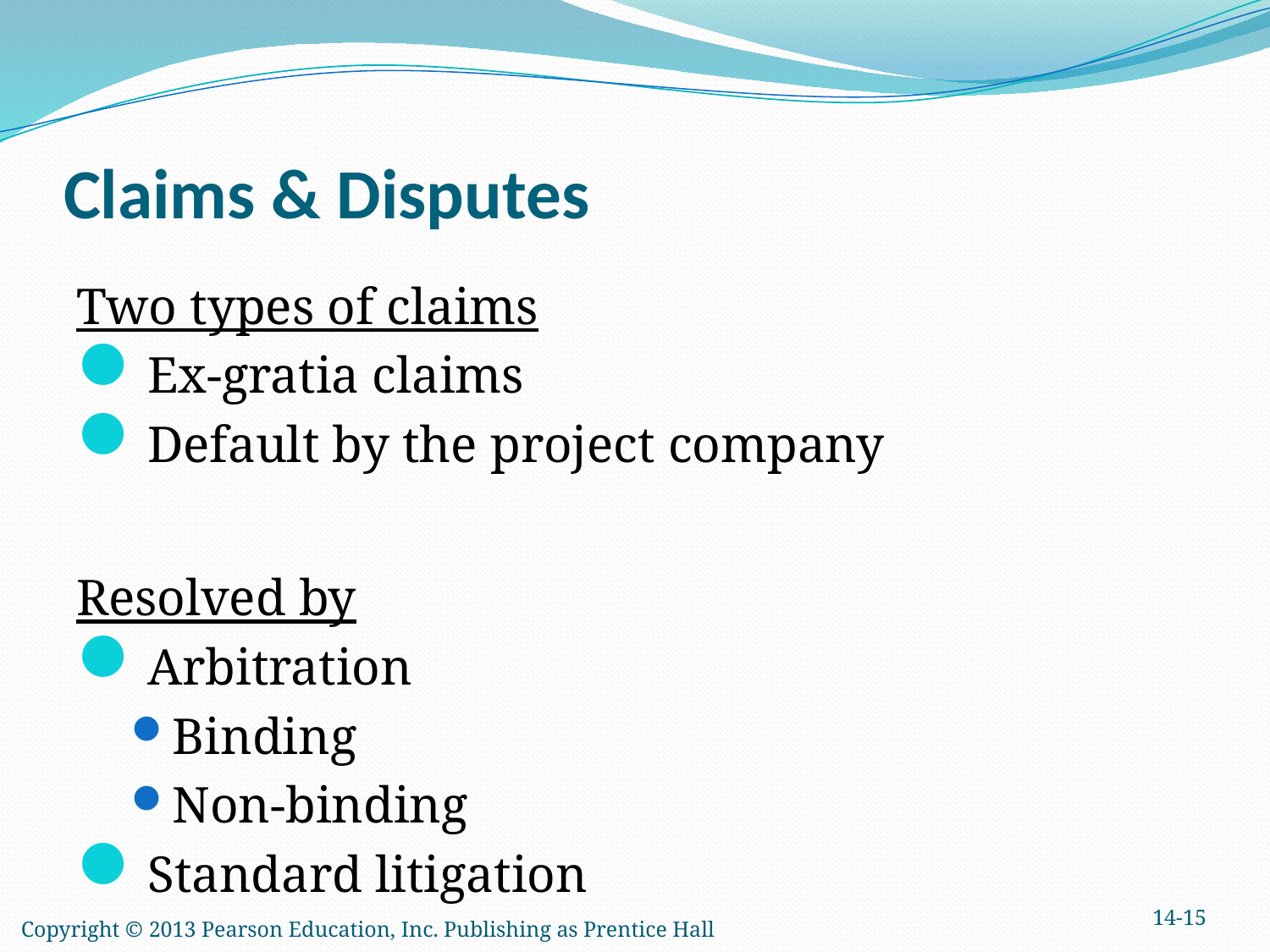

# Claims & Disputes
Two types of claims
Ex-gratia claims
Default by the project company

Resolved by
Arbitration
Binding
Non-binding
Standard litigation

14-15